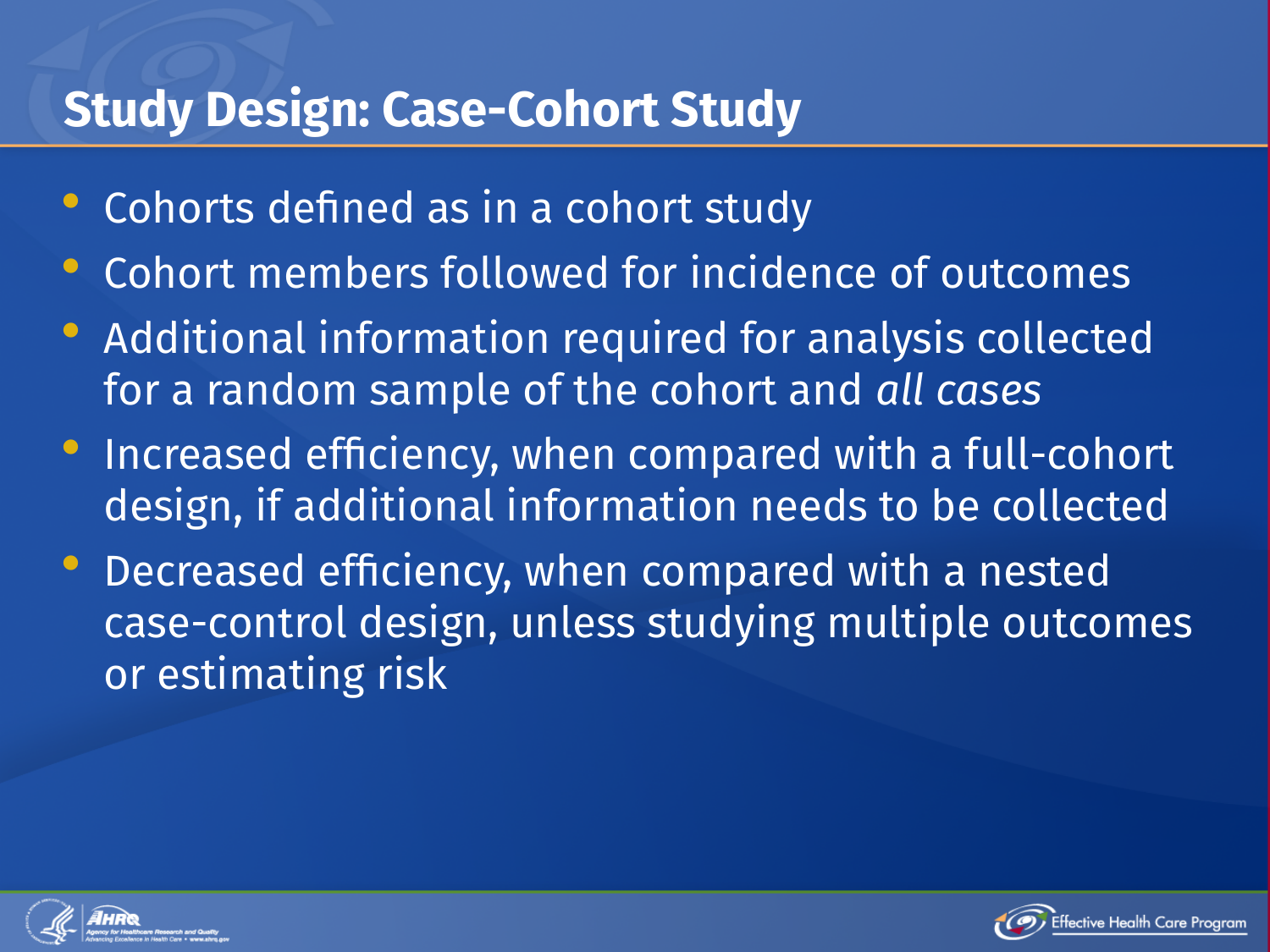

# Study Design: Case-Cohort Study
Cohorts defined as in a cohort study
Cohort members followed for incidence of outcomes
Additional information required for analysis collected for a random sample of the cohort and all cases
Increased efficiency, when compared with a full-cohort design, if additional information needs to be collected
Decreased efficiency, when compared with a nested case-control design, unless studying multiple outcomes or estimating risk